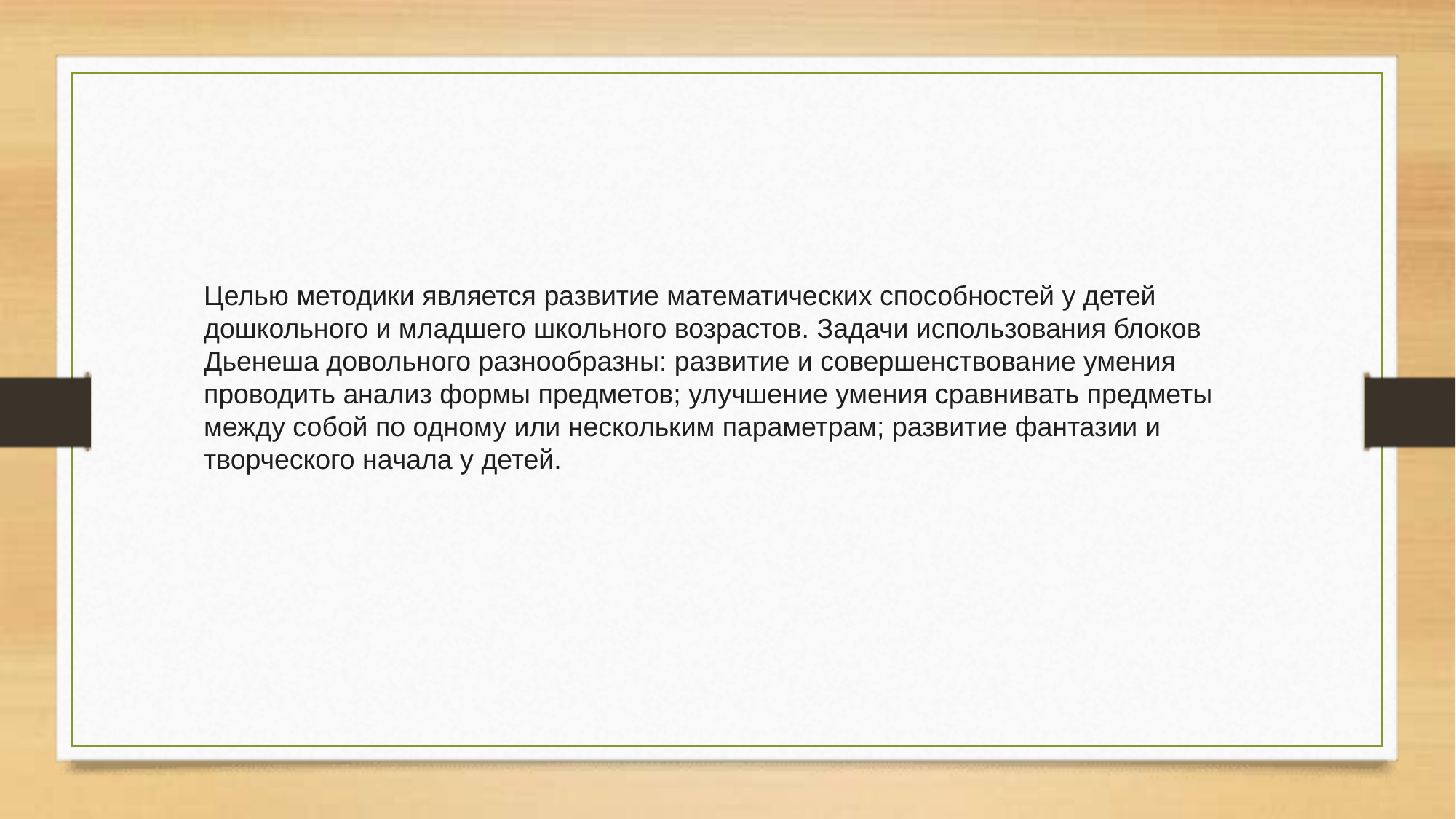

Целью методики является развитие математических способностей у детей дошкольного и младшего школьного возрастов. Задачи использования блоков Дьенеша довольного разнообразны: развитие и совершенствование умения проводить анализ формы предметов; улучшение умения сравнивать предметы между собой по одному или нескольким параметрам; развитие фантазии и творческого начала у детей.